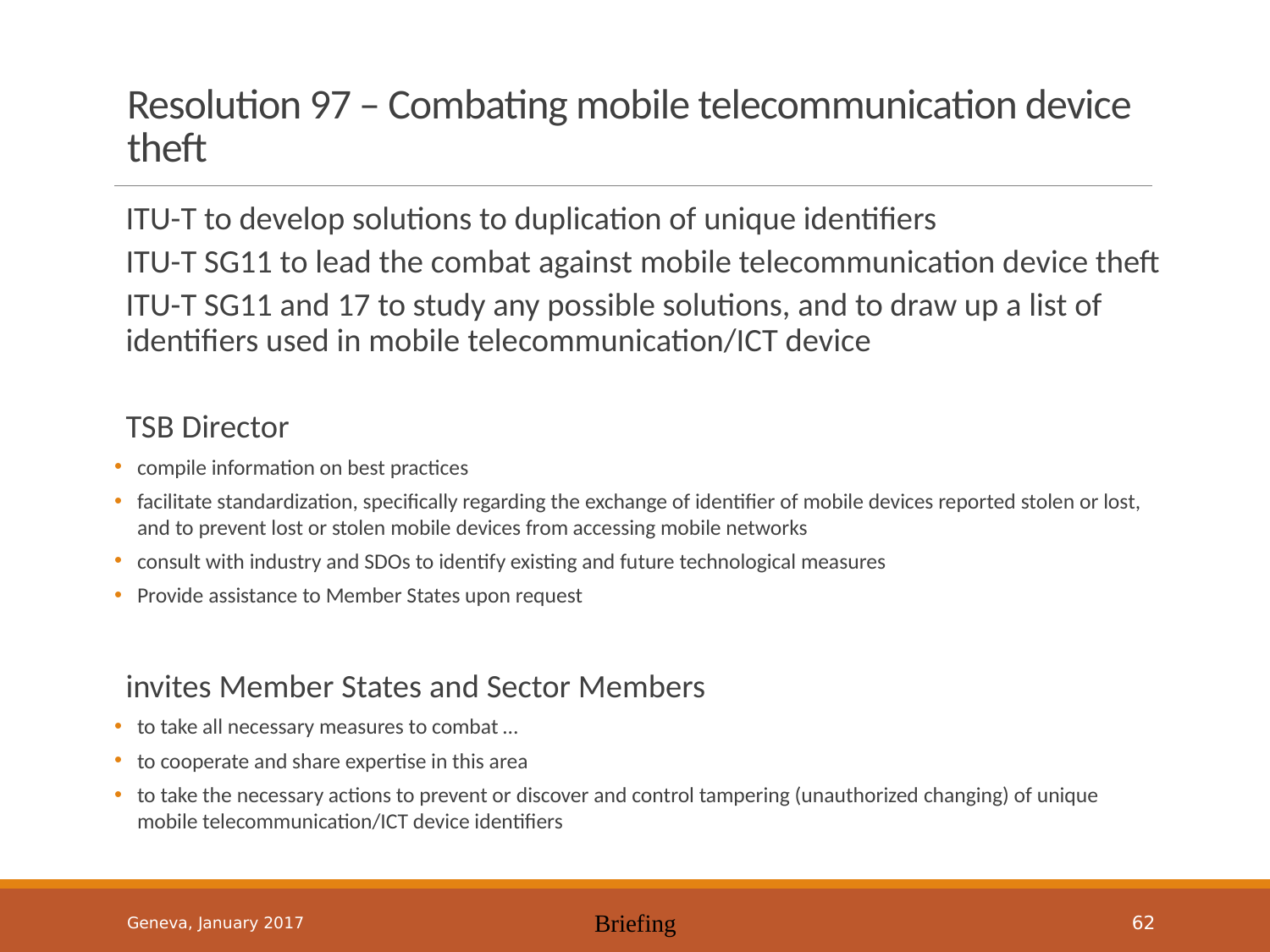

# Resolution 97 – Combating mobile telecommunication device theft
ITU-T to develop solutions to duplication of unique identifiers
ITU-T SG11 to lead the combat against mobile telecommunication device theft
ITU-T SG11 and 17 to study any possible solutions, and to draw up a list of identifiers used in mobile telecommunication/ICT device

TSB Director
compile information on best practices
facilitate standardization, specifically regarding the exchange of identifier of mobile devices reported stolen or lost, and to prevent lost or stolen mobile devices from accessing mobile networks
consult with industry and SDOs to identify existing and future technological measures
Provide assistance to Member States upon request

invites Member States and Sector Members
to take all necessary measures to combat …
to cooperate and share expertise in this area
to take the necessary actions to prevent or discover and control tampering (unauthorized changing) of unique mobile telecommunication/ICT device identifiers
Geneva, January 2017
Briefing
62